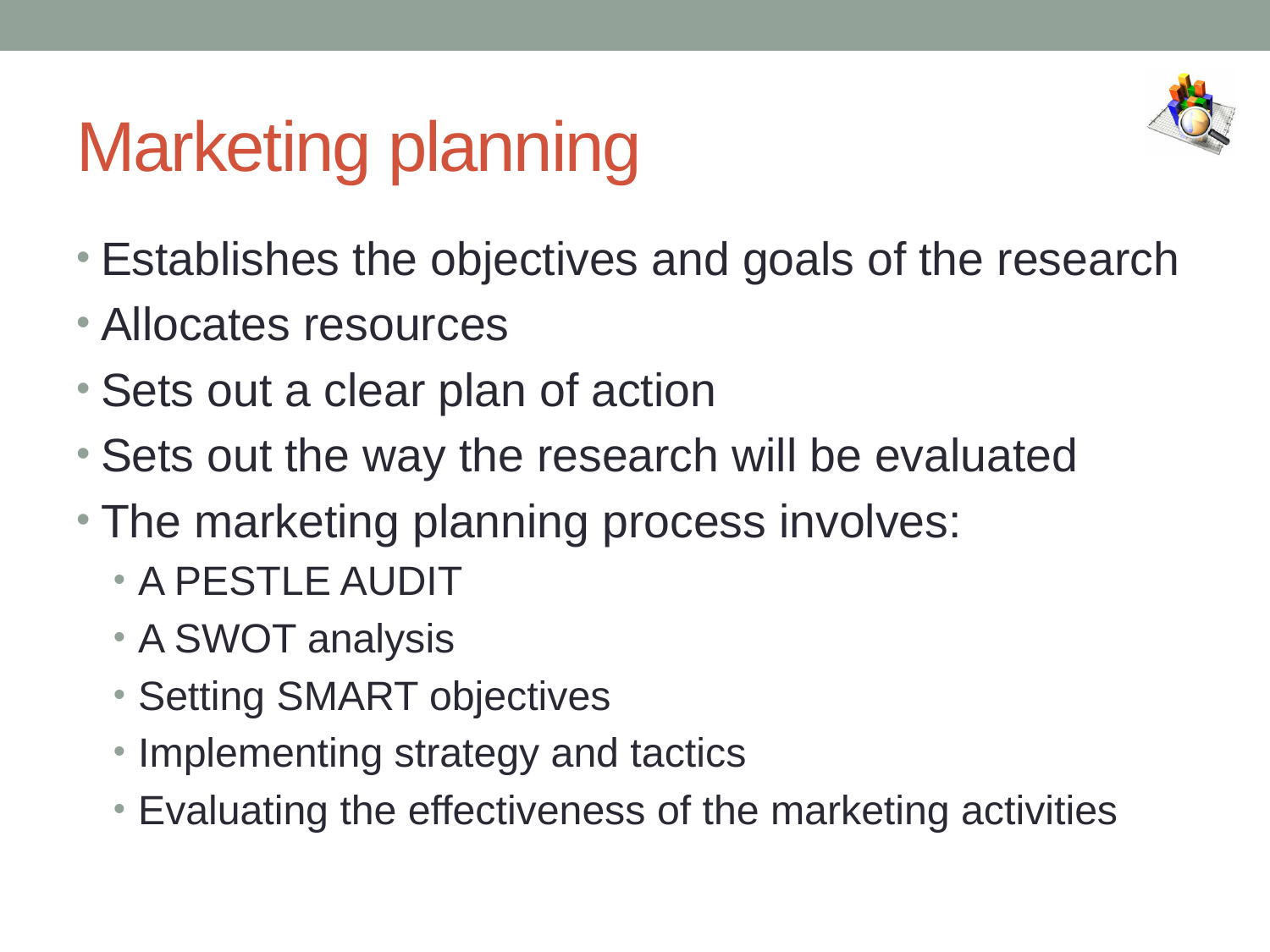

# Marketing planning
Establishes the objectives and goals of the research
Allocates resources
Sets out a clear plan of action
Sets out the way the research will be evaluated
The marketing planning process involves:
A PESTLE AUDIT
A SWOT analysis
Setting SMART objectives
Implementing strategy and tactics
Evaluating the effectiveness of the marketing activities